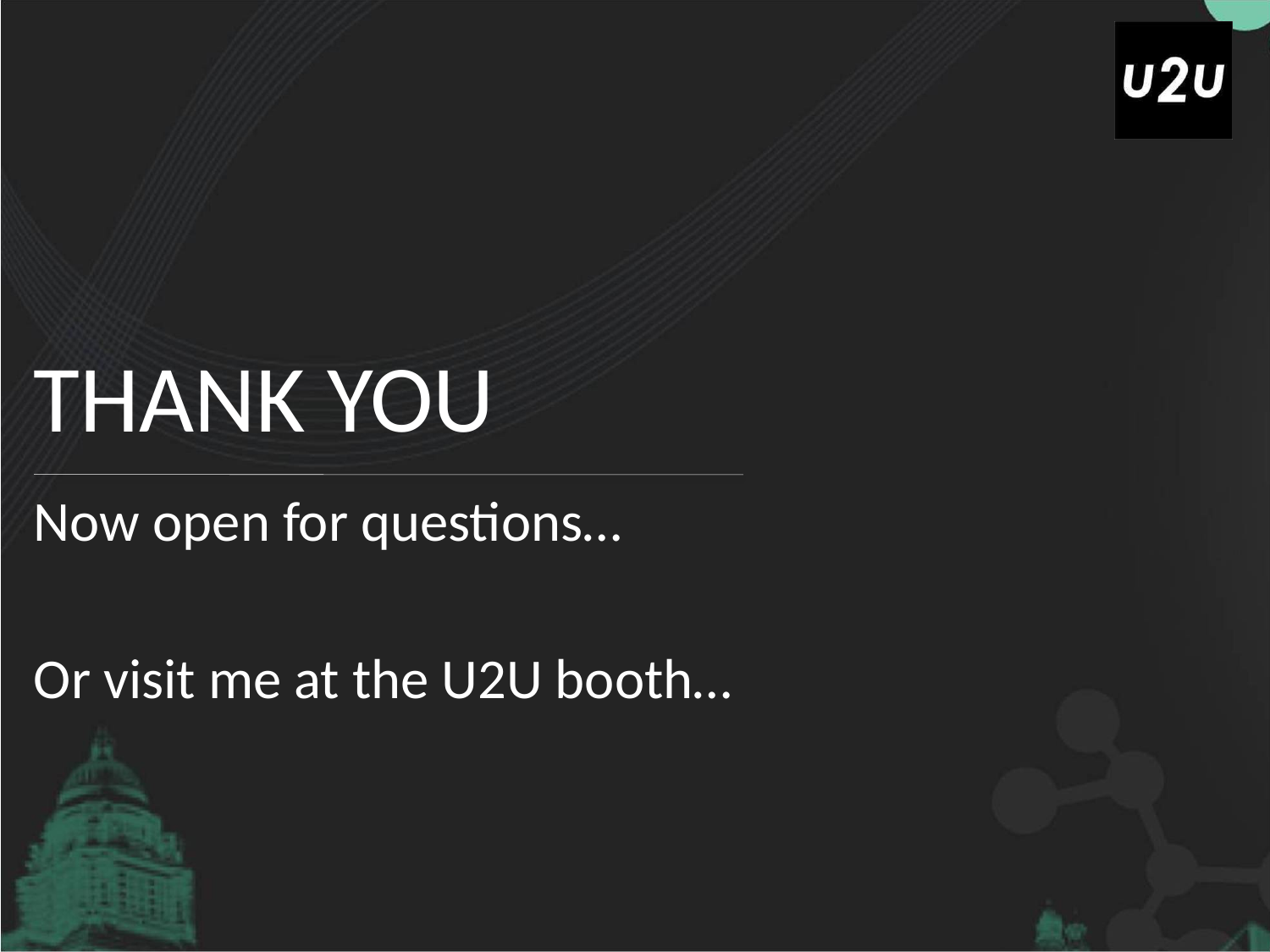

# THANK YOU
Now open for questions…

Or visit me at the U2U booth…